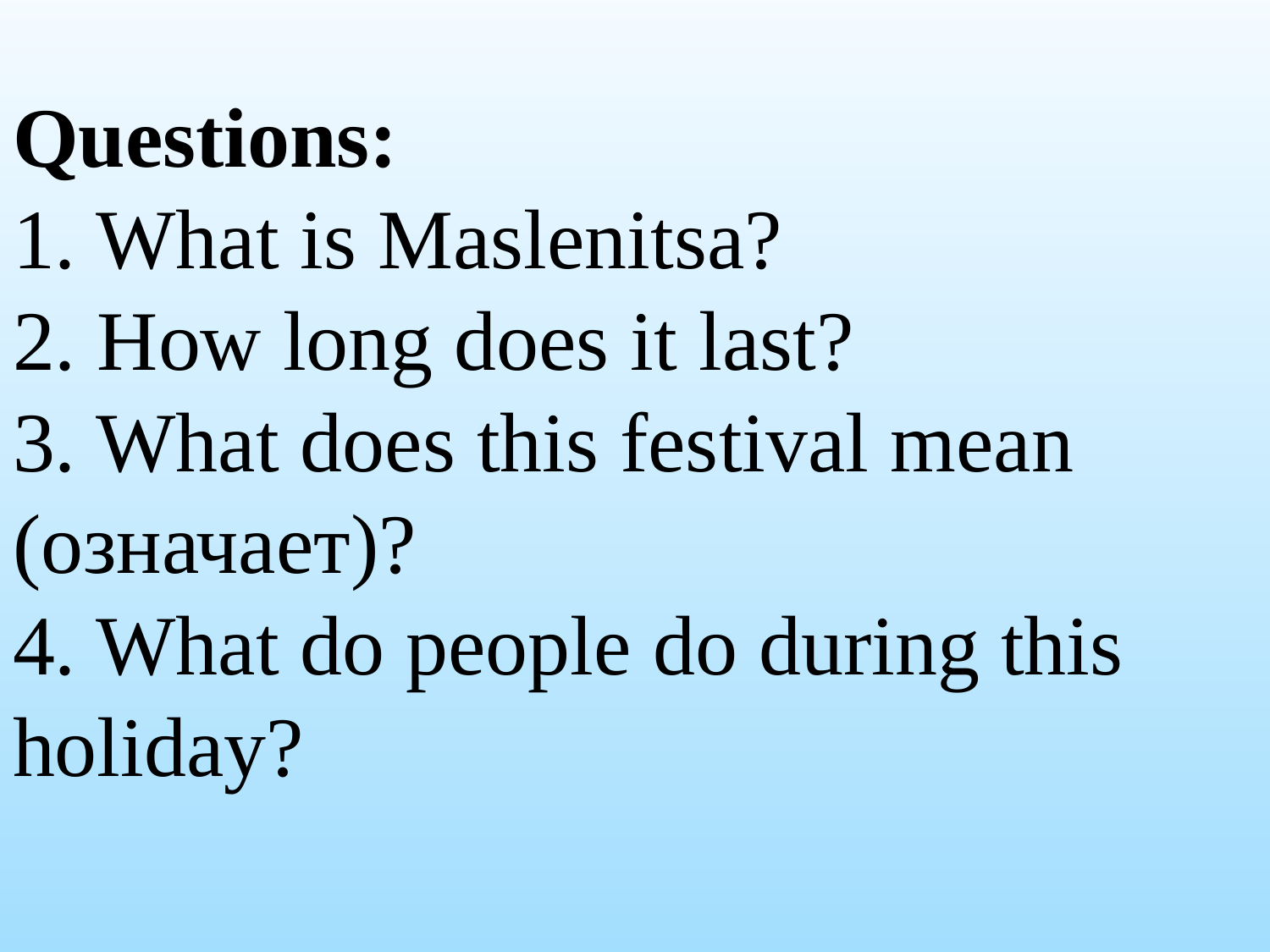

Questions:
1. What is Maslenitsa? 
2. How long does it last?
3. What does this festival mean (означает)?
4. What do people do during this holiday?